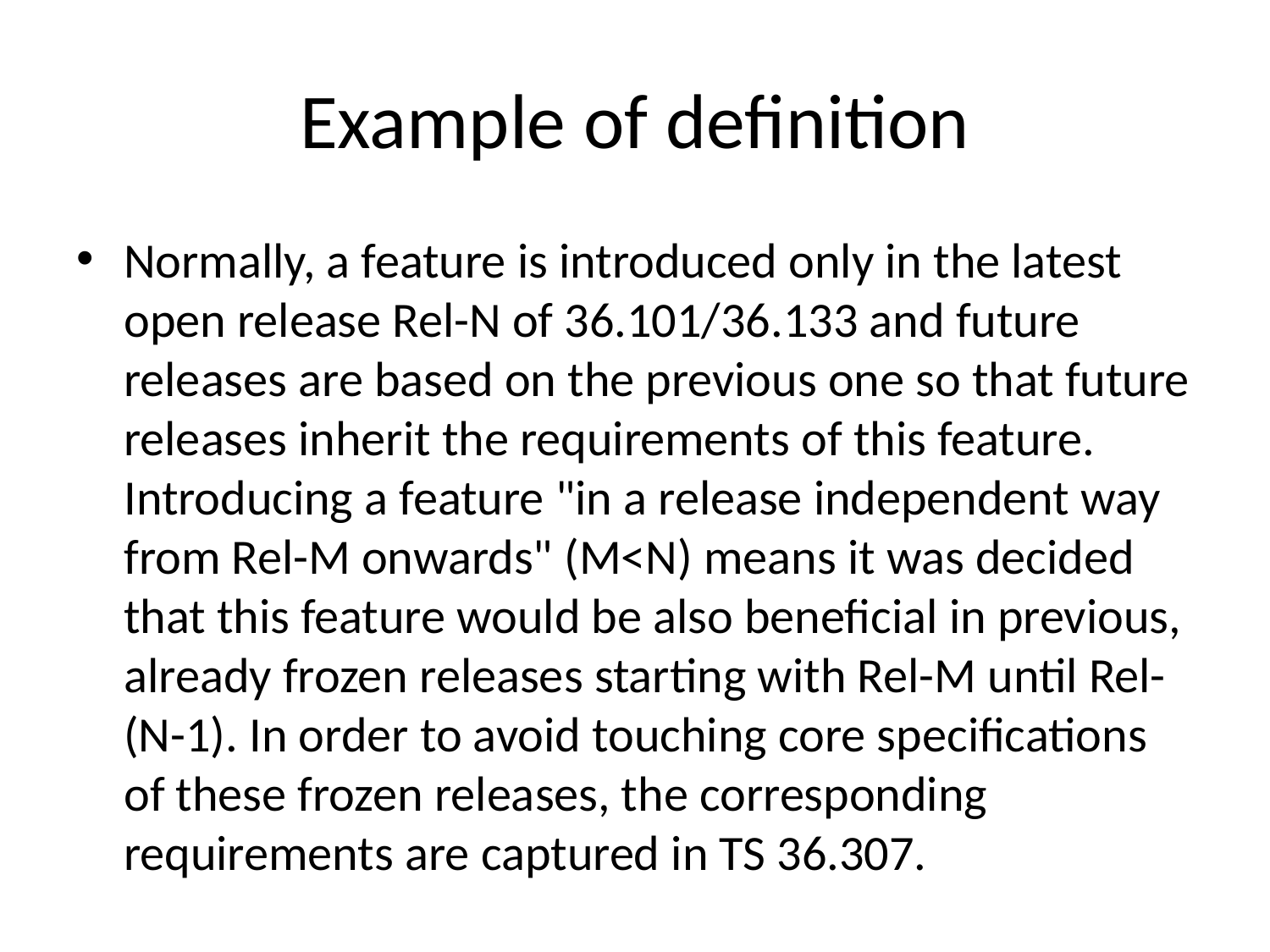

# Example of definition
Normally, a feature is introduced only in the latest open release Rel-N of 36.101/36.133 and future releases are based on the previous one so that future releases inherit the requirements of this feature. Introducing a feature "in a release independent way from Rel-M onwards" (M<N) means it was decided that this feature would be also beneficial in previous, already frozen releases starting with Rel-M until Rel-(N-1). In order to avoid touching core specifications of these frozen releases, the corresponding requirements are captured in TS 36.307.